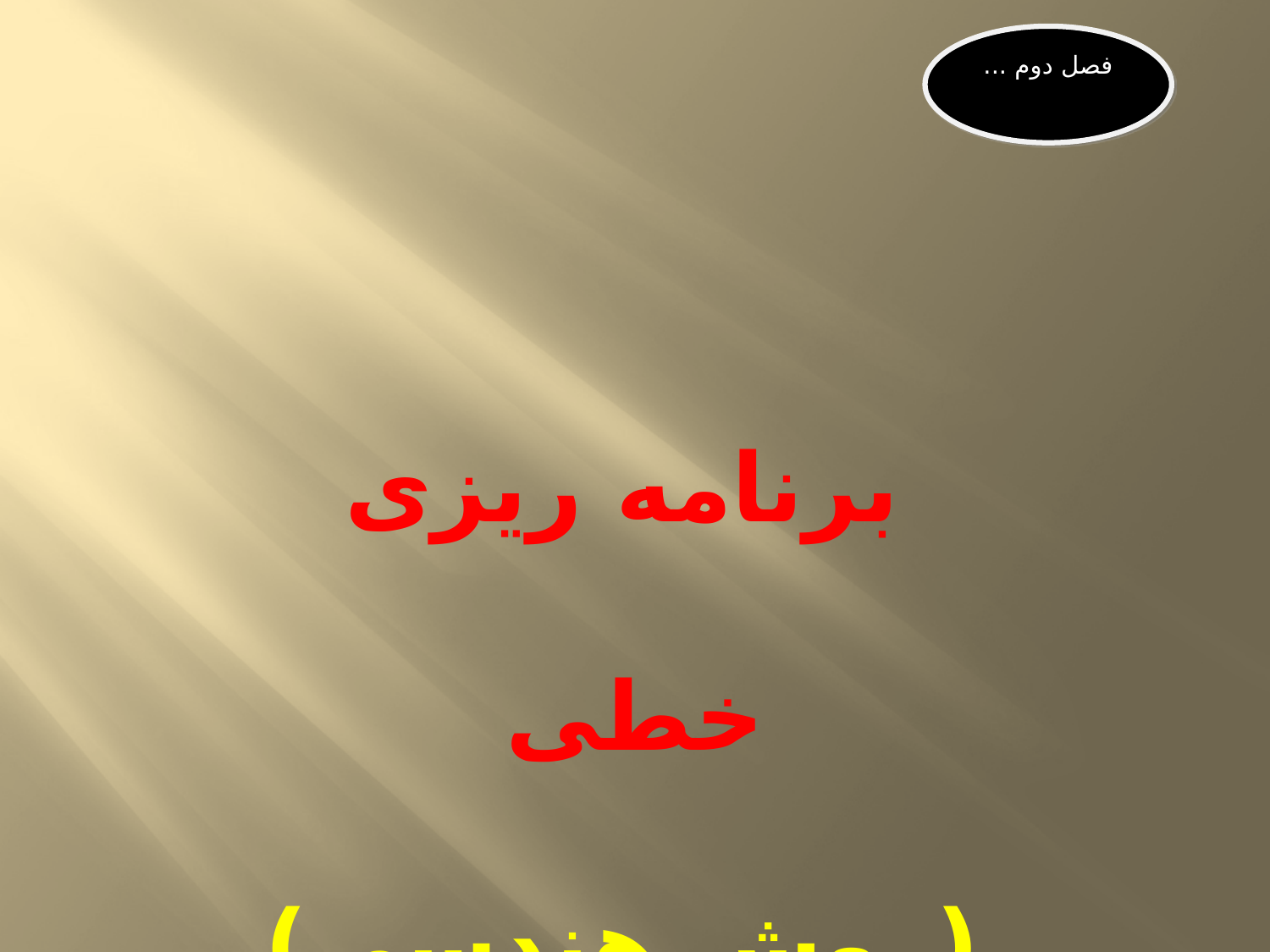

فصل دوم ...
برنامه ریزی خطی
(روش هندسی)